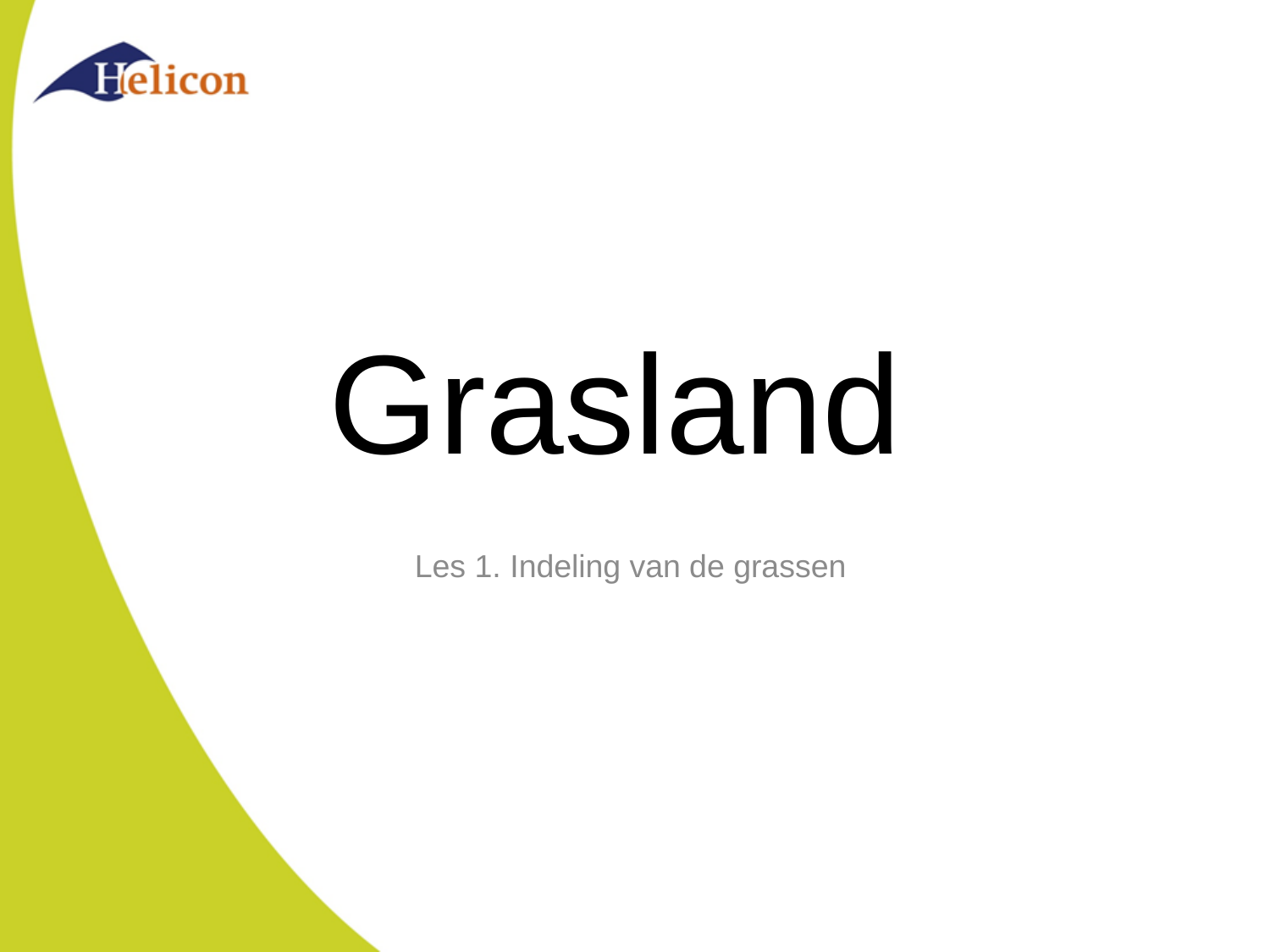

# Grasland
Les 1. Indeling van de grassen